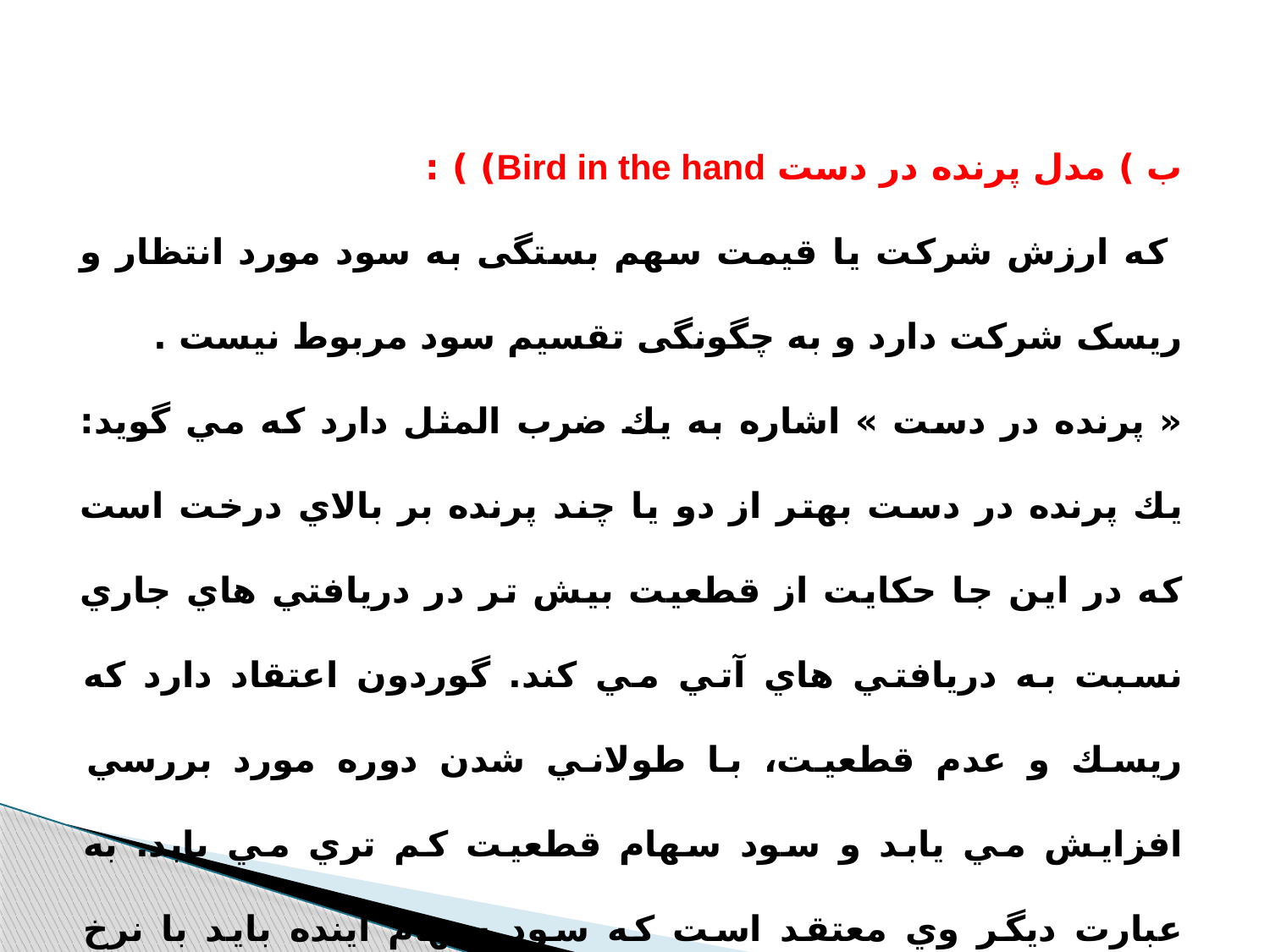

ب ) مدل پرنده در دست Bird in the hand) ) :
 که ارزش شرکت یا قیمت سهم بستگی به سود مورد انتظار و ریسک شرکت دارد و به چگونگی تقسیم سود مربوط نیست .
« پرنده در دست » اشاره به يك ضرب المثل دارد كه مي گويد: يك پرنده در دست بهتر از دو یا چند پرنده بر بالاي درخت است كه در اين جا حكايت از قطعيت بيش تر در دريافتي هاي جاري نسبت به دريافتي هاي آتي مي كند. گوردون اعتقاد دارد كه ريسك و عدم قطعيت، با طولاني شدن دوره مورد بررسي افزايش مي يابد و سود سهام قطعيت كم تري مي يابد. به عبارت ديگر وي معتقد است كه سود سهام آينده بايد با نرخ بالاتري نسبت به سود سهام جاري تنزيل شود.